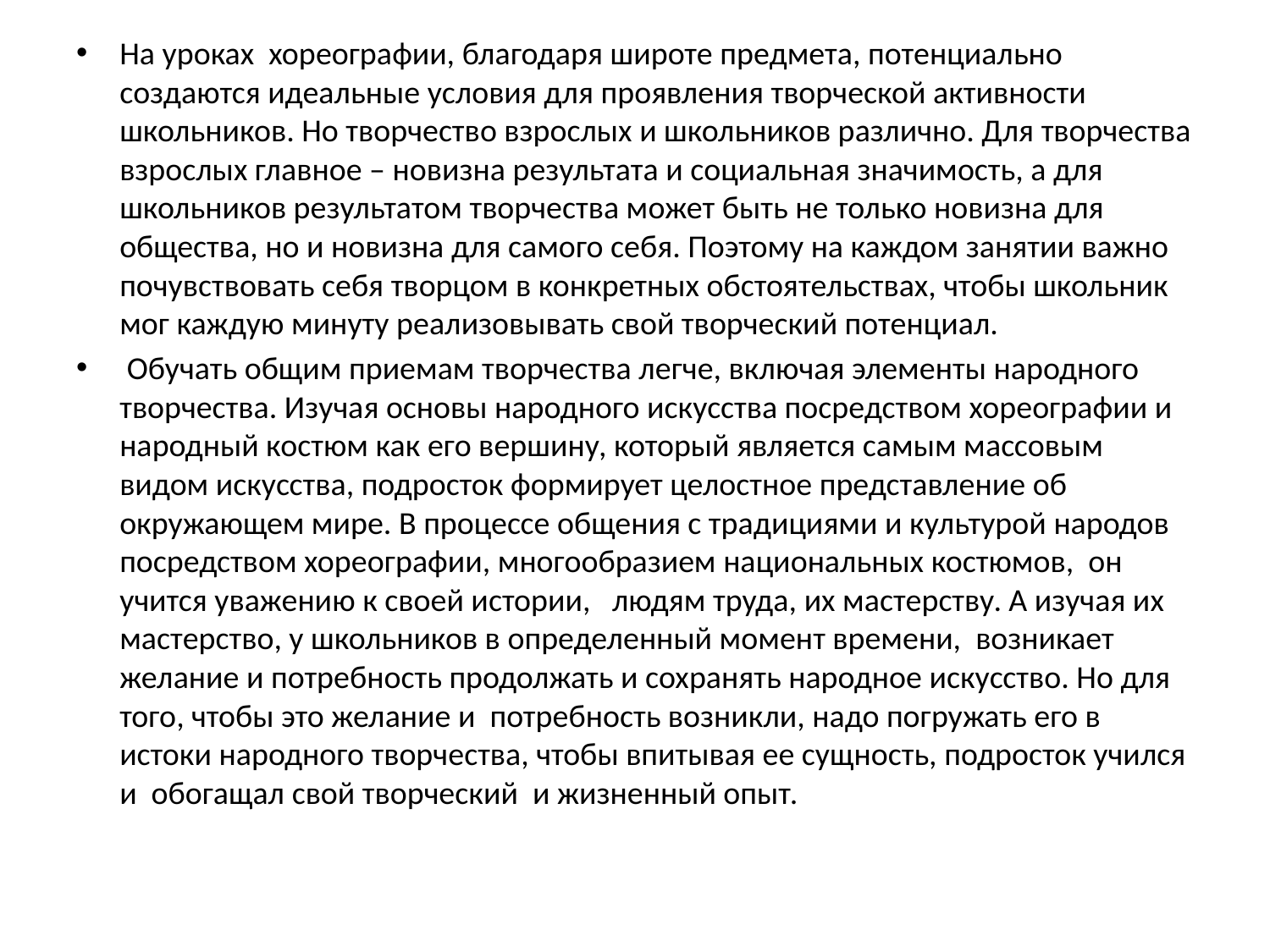

На уроках  хореографии, благодаря широте предмета, потенциально создаются идеальные условия для проявления творческой активности  школьников. Но творчество взрослых и школьников различно. Для творчества взрослых главное – новизна результата и социальная значимость, а для школьников результатом творчества может быть не только новизна для общества, но и новизна для самого себя. Поэтому на каждом занятии важно почувствовать себя творцом в конкретных обстоятельствах, чтобы школьник мог каждую минуту реализовывать свой творческий потенциал.
 Обучать общим приемам творчества легче, включая элементы народного творчества. Изучая основы народного искусства посредством хореографии и  народный костюм как его вершину, который является самым массовым видом искусства, подросток формирует целостное представление об окружающем мире. В процессе общения с традициями и культурой народов посредством хореографии, многообразием национальных костюмов,  он учится уважению к своей истории,   людям труда, их мастерству. А изучая их мастерство, у школьников в определенный момент времени,  возникает желание и потребность продолжать и сохранять народное искусство. Но для того, чтобы это желание и  потребность возникли, надо погружать его в истоки народного творчества, чтобы впитывая ее сущность, подросток учился и  обогащал свой творческий  и жизненный опыт.

#